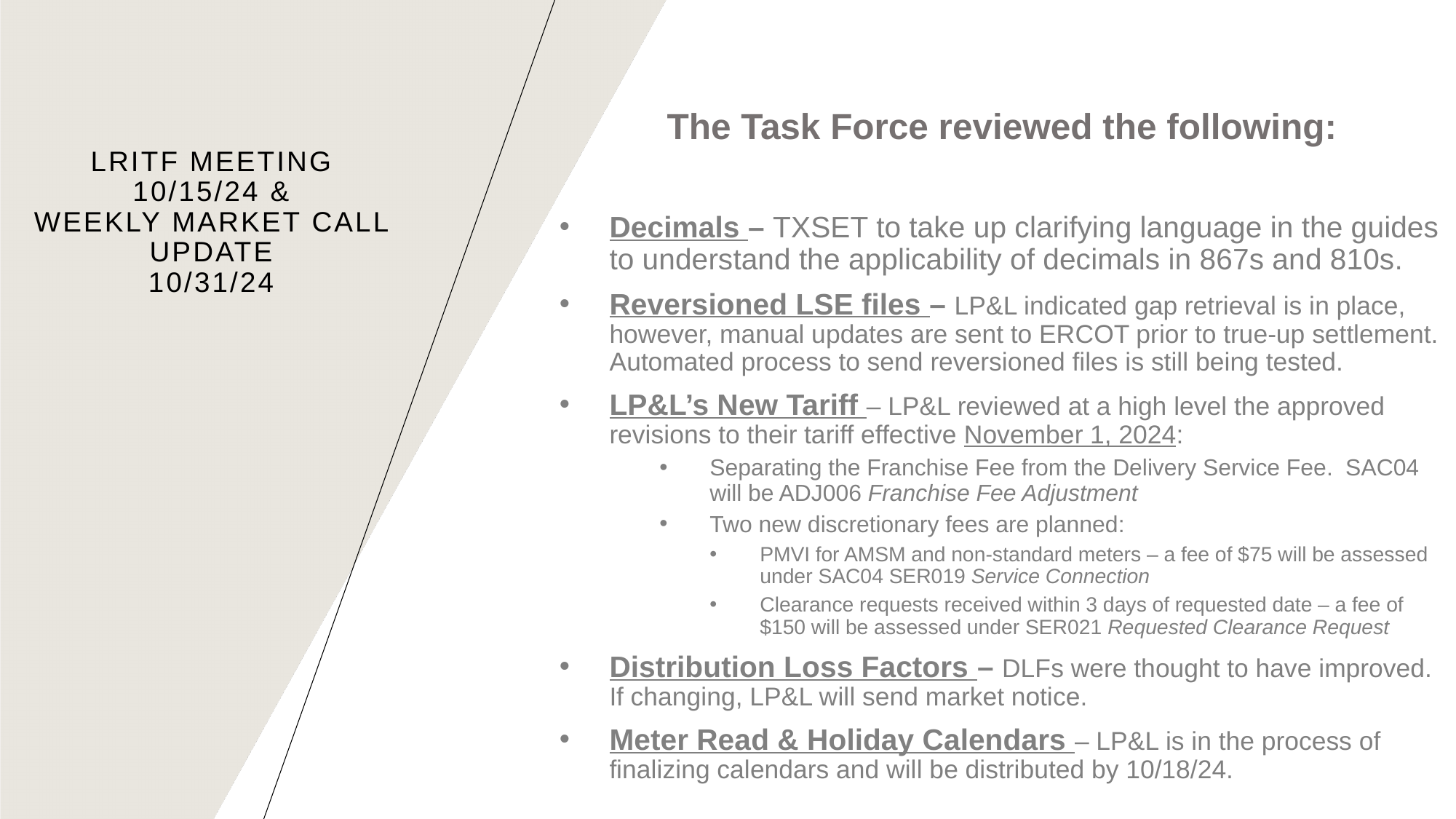

The Task Force reviewed the following:

Decimals – TXSET to take up clarifying language in the guides to understand the applicability of decimals in 867s and 810s.
Reversioned LSE files – LP&L indicated gap retrieval is in place, however, manual updates are sent to ERCOT prior to true-up settlement. Automated process to send reversioned files is still being tested.
LP&L’s New Tariff – LP&L reviewed at a high level the approved revisions to their tariff effective November 1, 2024:
Separating the Franchise Fee from the Delivery Service Fee.  SAC04 will be ADJ006 Franchise Fee Adjustment
Two new discretionary fees are planned:
PMVI for AMSM and non-standard meters – a fee of $75 will be assessed under SAC04 SER019 Service Connection
Clearance requests received within 3 days of requested date – a fee of $150 will be assessed under SER021 Requested Clearance Request
Distribution Loss Factors – DLFs were thought to have improved. If changing, LP&L will send market notice.
Meter Read & Holiday Calendars – LP&L is in the process of finalizing calendars and will be distributed by 10/18/24.

# LRITF meeting 10/15/24 & weekly market call update 10/31/24